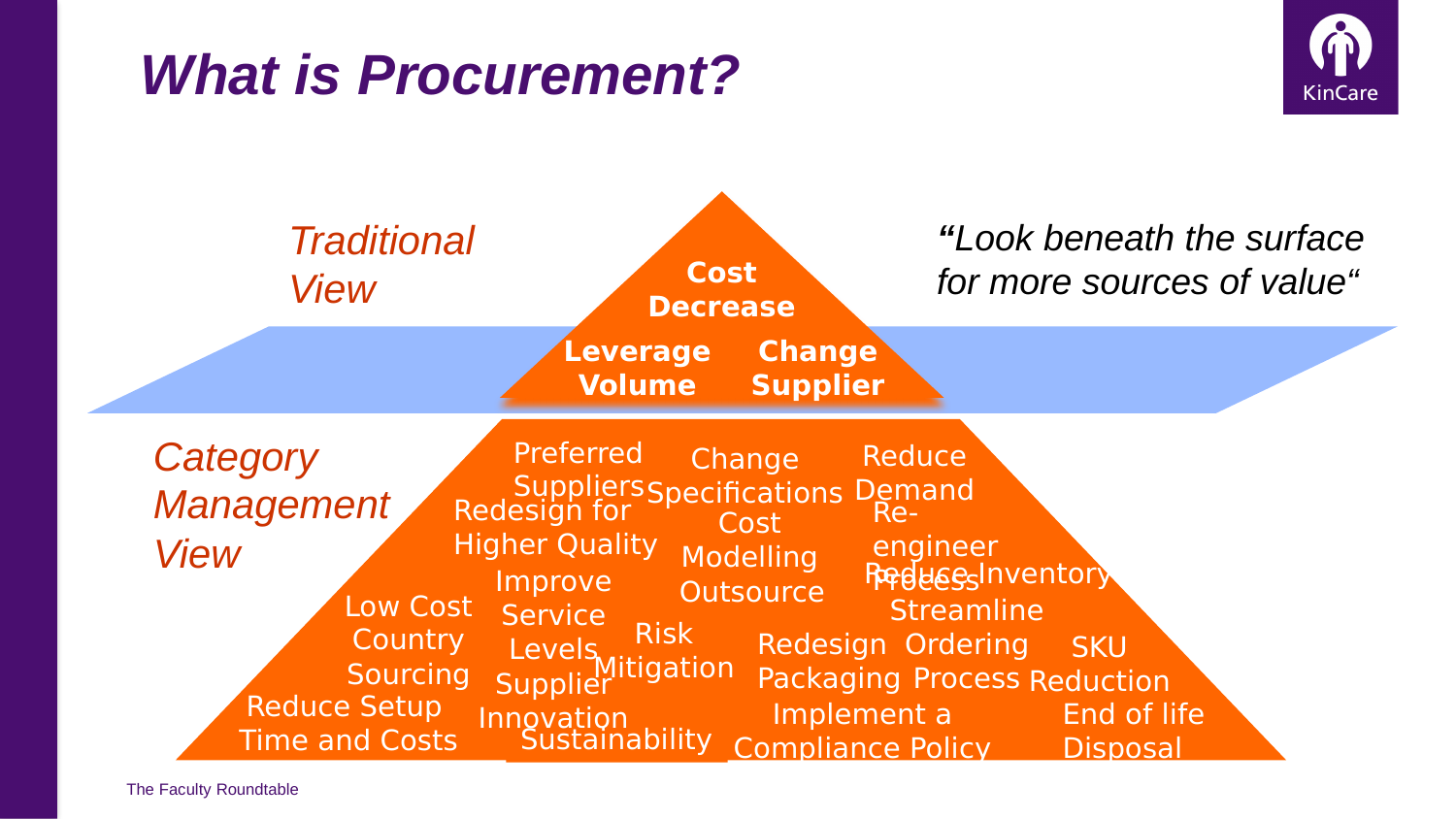

What is Procurement?

Cost
Decrease
Leverage
Volume
Change
Supplier

Traditional View
“Look beneath the surface for more sources of value“

Preferred
Suppliers
Reduce
Demand
Change
Specifications
Redesign for
Higher Quality
Re-engineer Process
Cost
Modelling
Reduce Inventory
Improve
Service
Levels
Outsource
Low Cost Country
Sourcing
Streamline Ordering
Process
Risk
Mitigation
Redesign
Packaging
SKU
Reduction
Supplier Innovation
Reduce Setup
Time and Costs
Implement a
Compliance Policy
End of life
Disposal
Sustainability
Category Management View

The Faculty Roundtable